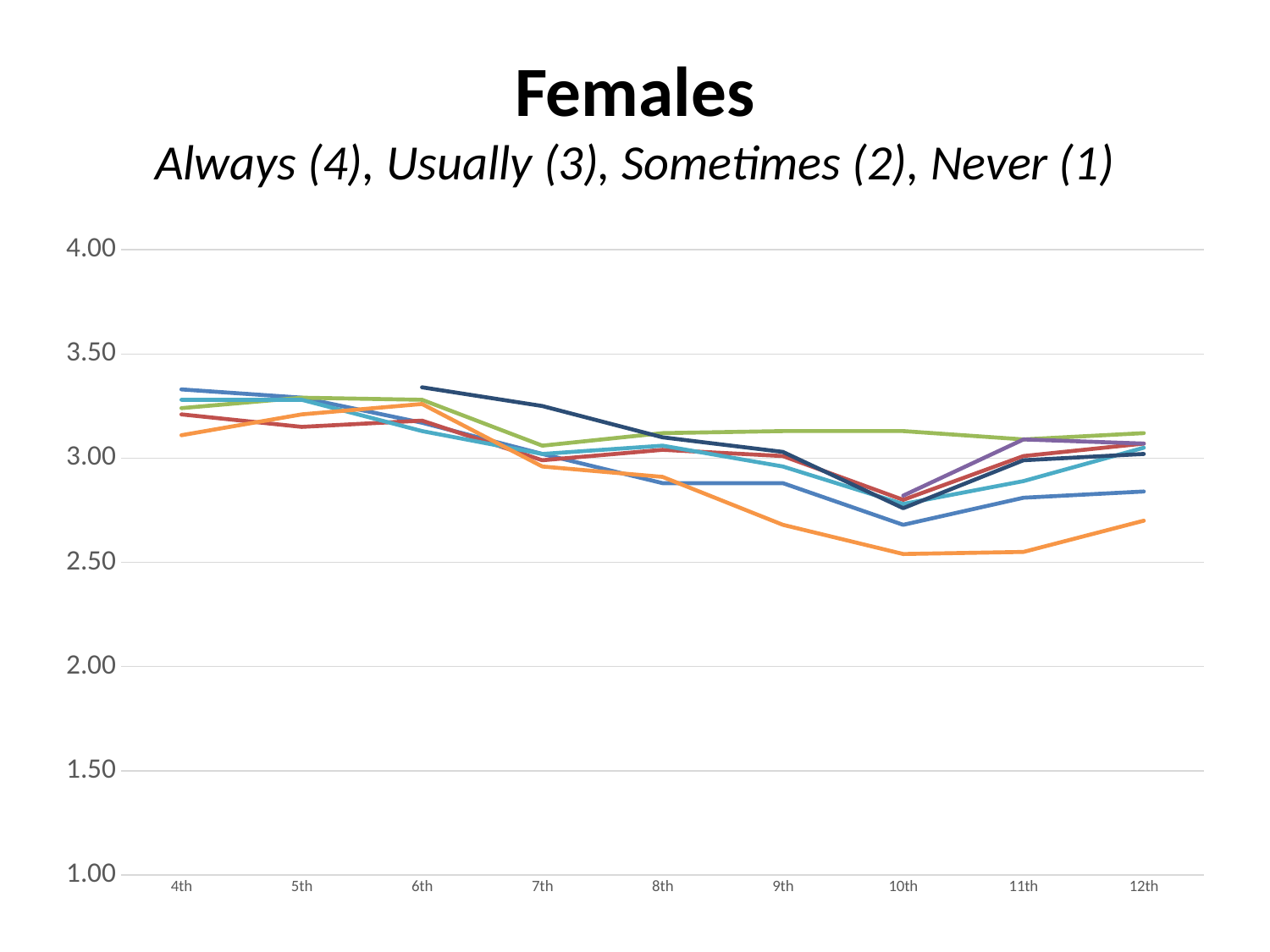

# Females Always (4), Usually (3), Sometimes (2), Never (1)

### Chart

| Category | Connectedness | Drive | Citizenship | Preparation | Social/Emotional | Wellness | Academic & Career Planning |
|---|---|---|---|---|---|---|---|
| 4th | 3.33 | 3.21 | 3.24 | None | 3.28 | 3.11 | None |
| 5th | 3.29 | 3.15 | 3.29 | None | 3.28 | 3.21 | None |
| 6th | 3.17 | 3.18 | 3.28 | None | 3.13 | 3.26 | 3.34 |
| 7th | 3.02 | 2.99 | 3.06 | None | 3.02 | 2.96 | 3.25 |
| 8th | 2.88 | 3.04 | 3.12 | None | 3.06 | 2.91 | 3.1 |
| 9th | 2.88 | 3.01 | 3.13 | None | 2.96 | 2.68 | 3.03 |
| 10th | 2.68 | 2.8 | 3.13 | 2.82 | 2.78 | 2.54 | 2.76 |
| 11th | 2.81 | 3.01 | 3.09 | 3.09 | 2.89 | 2.55 | 2.99 |
| 12th | 2.84 | 3.07 | 3.12 | 3.07 | 3.05 | 2.7 | 3.02 |